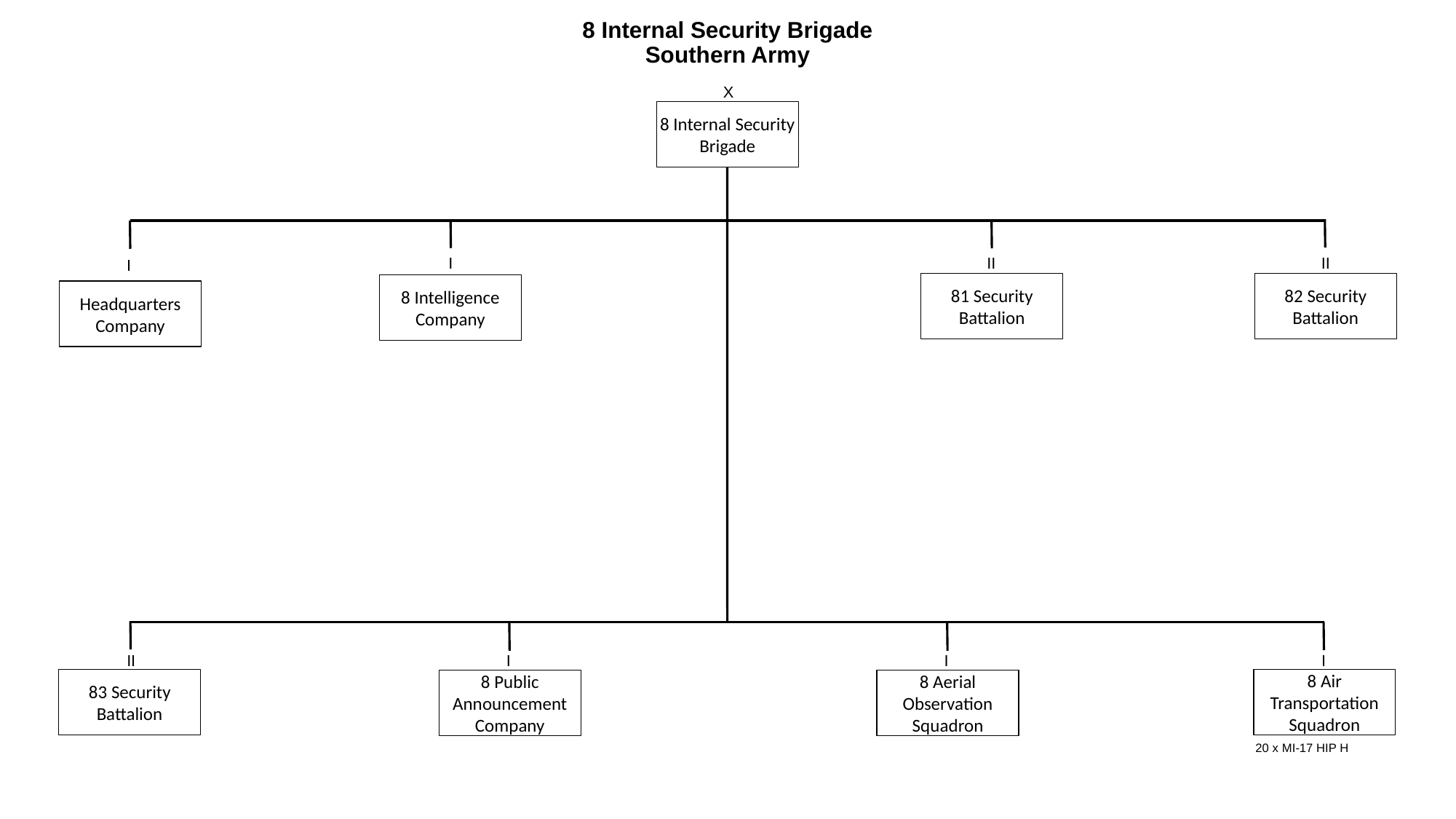

# 8 Internal Security Brigade Southern Army
X
8 Internal Security Brigade
II
II
I
I
81 Security Battalion
82 Security Battalion
8 Intelligence
Company
Headquarters
Company
I
I
I
II
83 Security Battalion
8 Air Transportation Squadron
8 Public Announcement Company
8 Aerial Observation Squadron
20 x MI-17 HIP H